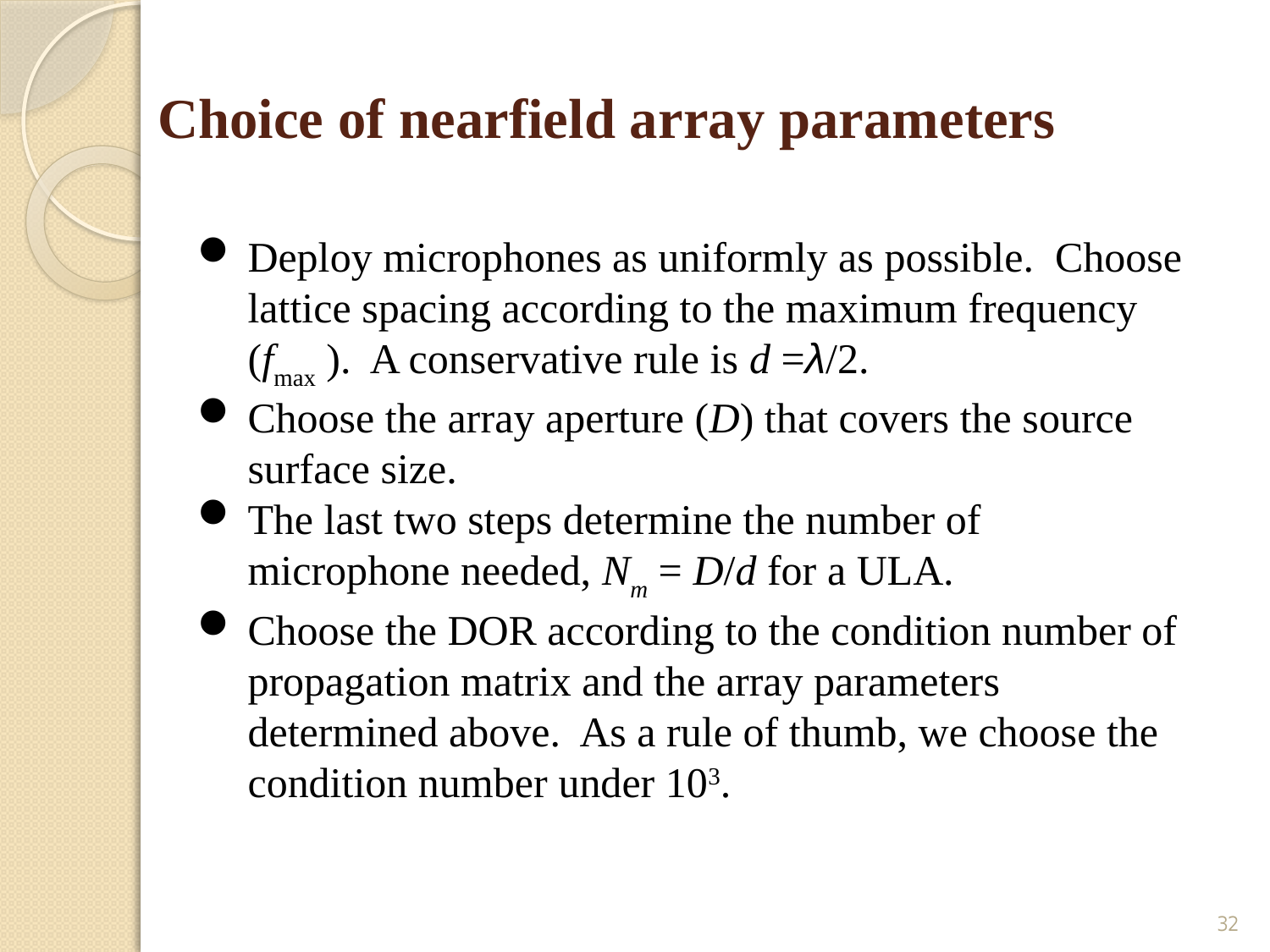

# Choice of nearfield array parameters
Deploy microphones as uniformly as possible.  Choose lattice spacing according to the maximum frequency (fmax ).  A conservative rule is d =λ/2.
Choose the array aperture (D) that covers the source surface size.
The last two steps determine the number of microphone needed, Nm = D/d for a ULA.
Choose the DOR according to the condition number of propagation matrix and the array parameters determined above.  As a rule of thumb, we choose the condition number under 103.
32